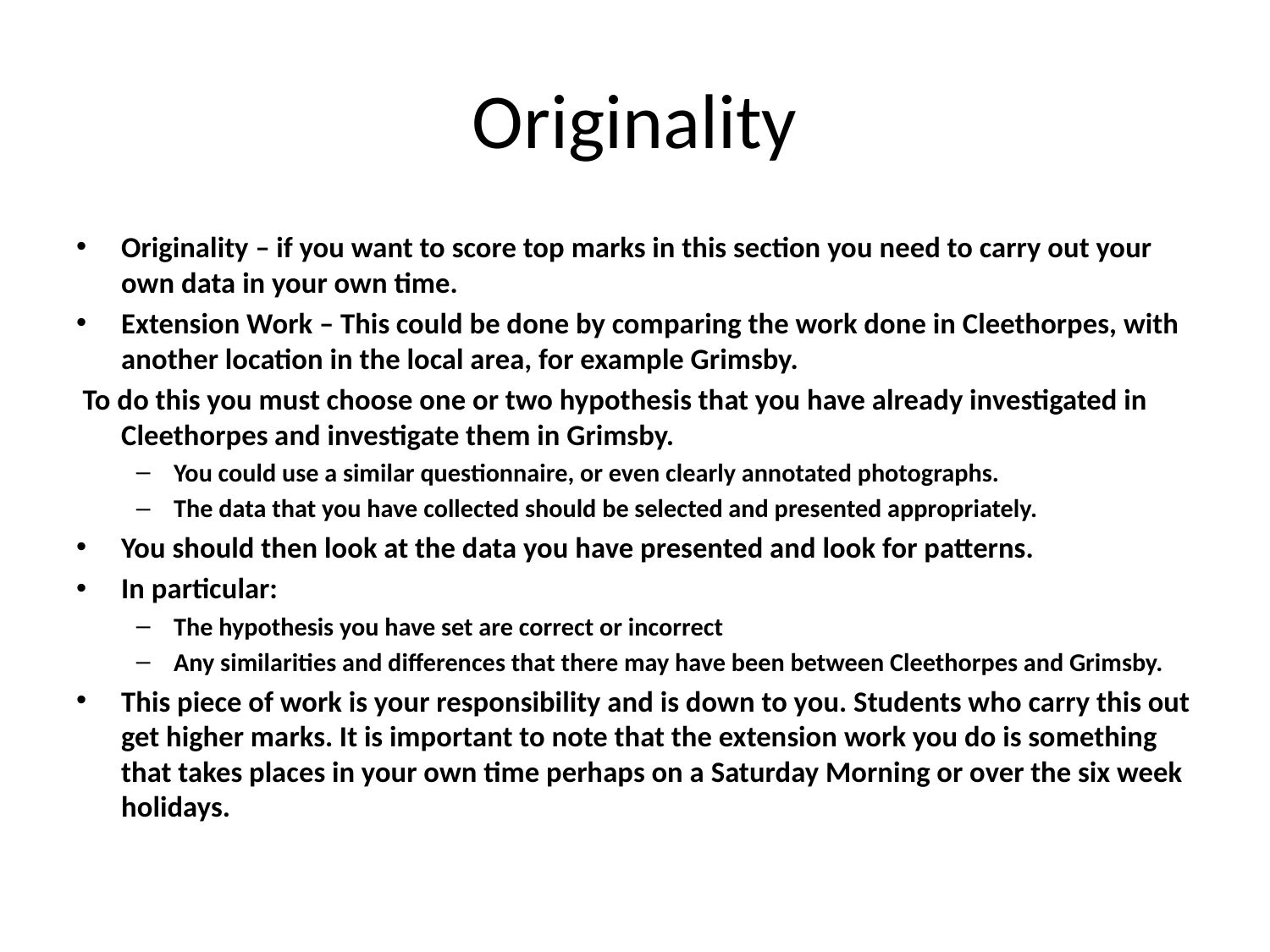

# Originality
Originality – if you want to score top marks in this section you need to carry out your own data in your own time.
Extension Work – This could be done by comparing the work done in Cleethorpes, with another location in the local area, for example Grimsby.
 To do this you must choose one or two hypothesis that you have already investigated in Cleethorpes and investigate them in Grimsby.
You could use a similar questionnaire, or even clearly annotated photographs.
The data that you have collected should be selected and presented appropriately.
You should then look at the data you have presented and look for patterns.
In particular:
The hypothesis you have set are correct or incorrect
Any similarities and differences that there may have been between Cleethorpes and Grimsby.
This piece of work is your responsibility and is down to you. Students who carry this out get higher marks. It is important to note that the extension work you do is something that takes places in your own time perhaps on a Saturday Morning or over the six week holidays.